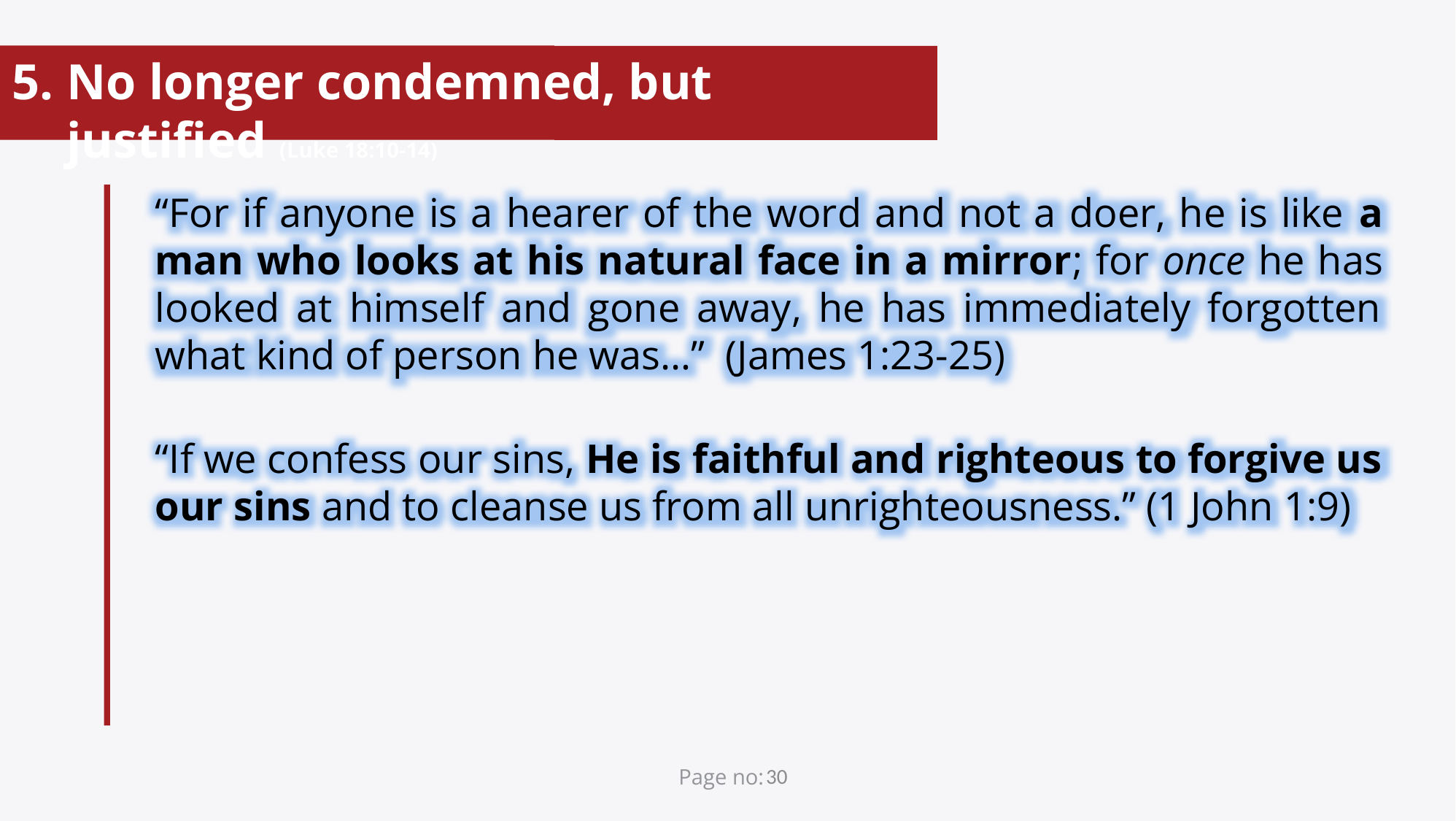

No longer condemned, but justified (Luke 18:10-14)

“For if anyone is a hearer of the word and not a doer, he is like a man who looks at his natural face in a mirror; for once he has looked at himself and gone away, he has immediately forgotten what kind of person he was…”  (James 1:23-25)
“If we confess our sins, He is faithful and righteous to forgive us our sins and to cleanse us from all unrighteousness.” (1 John 1:9)